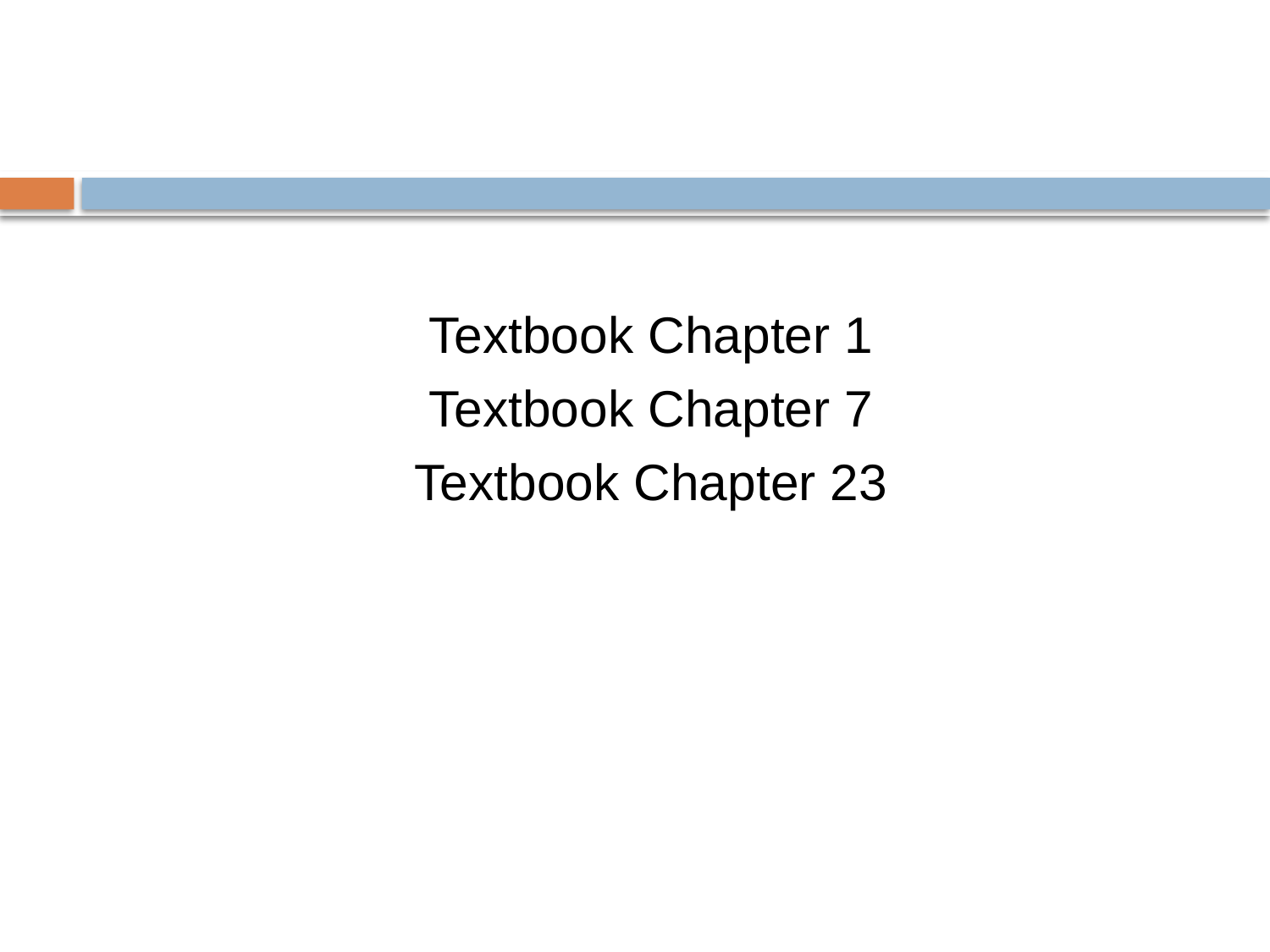

#

Textbook Chapter 1
Textbook Chapter 7
Textbook Chapter 23